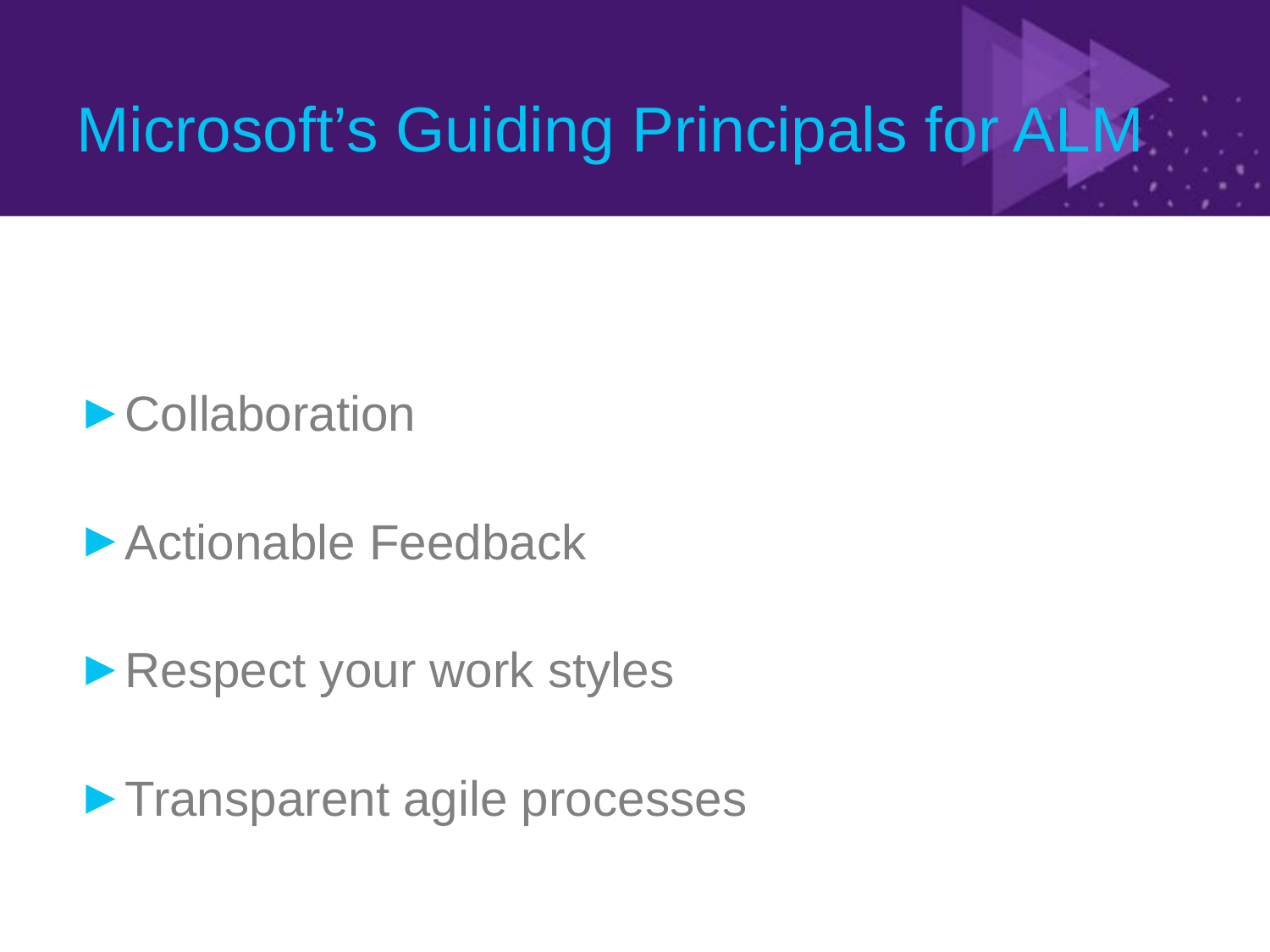

# Microsoft’s Guiding Principals for ALM
Collaboration
Actionable Feedback
Respect your work styles
Transparent agile processes